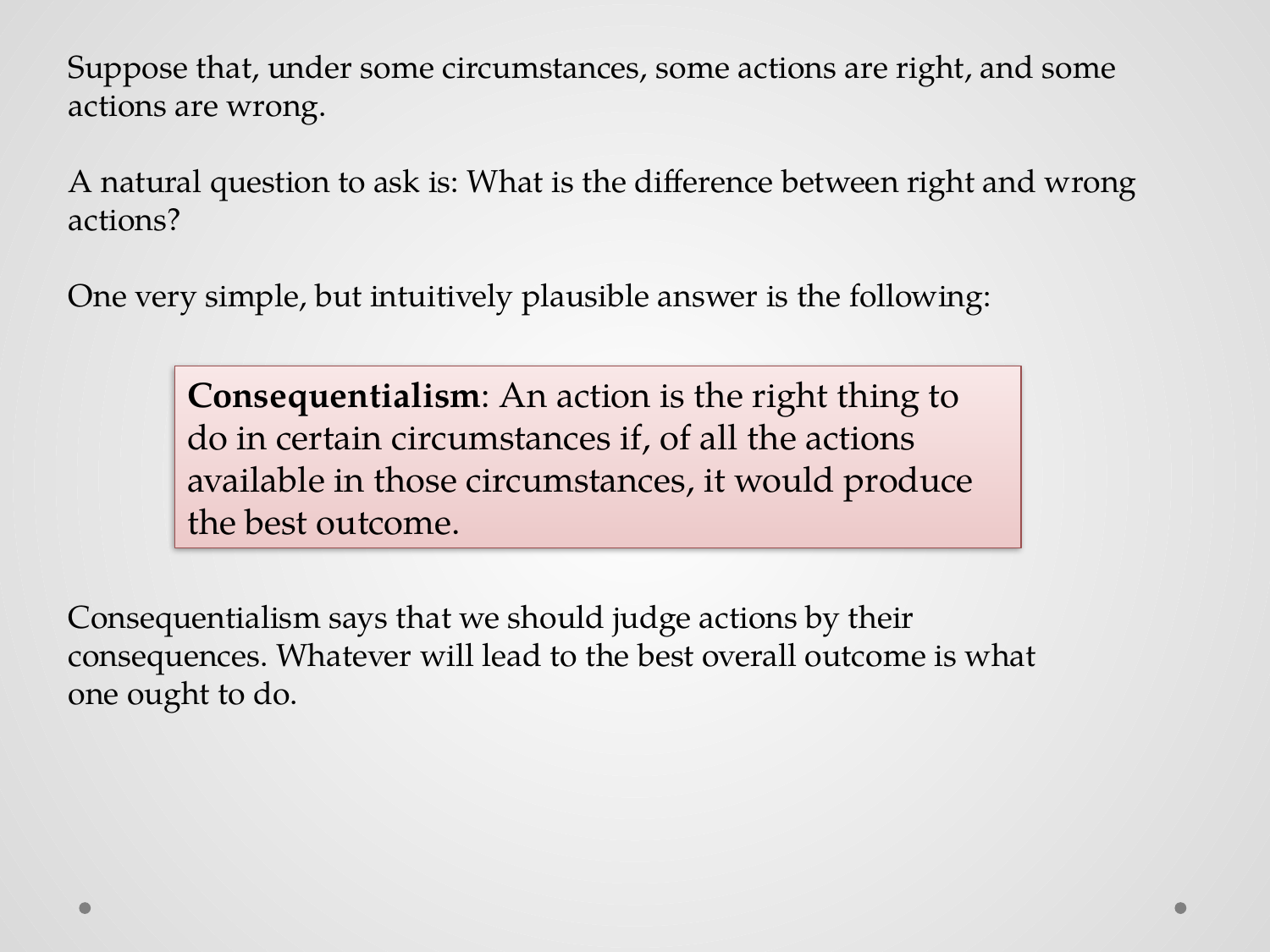

Suppose that, under some circumstances, some actions are right, and some actions are wrong.

A natural question to ask is: What is the difference between right and wrong actions?

One very simple, but intuitively plausible answer is the following:
Consequentialism: An action is the right thing to do in certain circumstances if, of all the actions available in those circumstances, it would produce the best outcome.
Consequentialism says that we should judge actions by their consequences. Whatever will lead to the best overall outcome is what one ought to do.